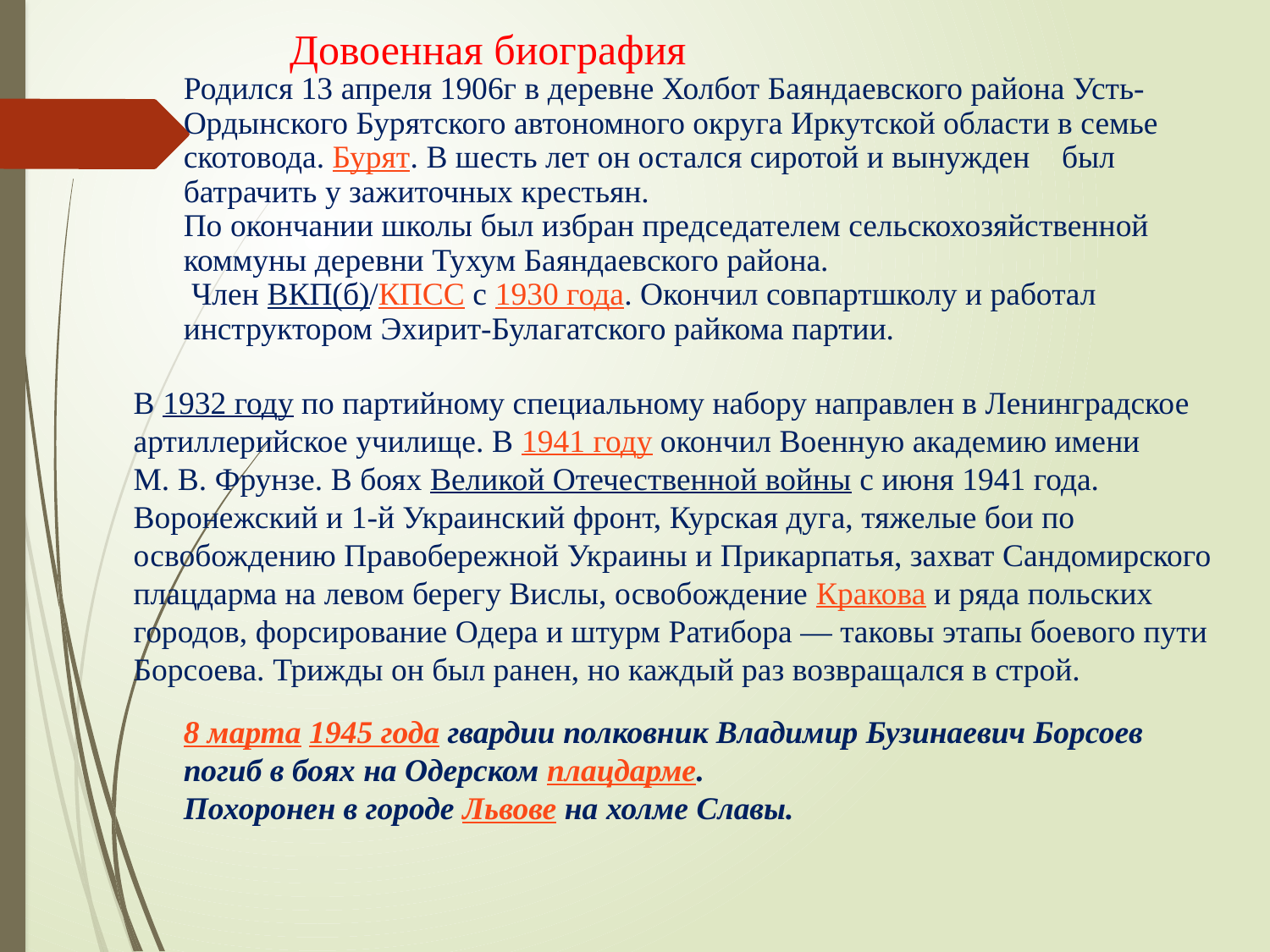

Довоенная биография
Родился 13 апреля 1906г в деревне Холбот Баяндаевского района Усть-Ордынского Бурятского автономного округа Иркутской области в семье скотовода. Бурят. В шесть лет он остался сиротой и вынужден    был батрачить у зажиточных крестьян.
По окончании школы был избран председателем сельскохозяйственной коммуны деревни Тухум Баяндаевского района.
 Член ВКП(б)/КПСС с 1930 года. Окончил совпартшколу и работал инструктором Эхирит-Булагатского райкома партии.
В 1932 году по партийному специальному набору направлен в Ленинградское артиллерийское училище. В 1941 году окончил Военную академию имени М. В. Фрунзе. В боях Великой Отечественной войны с июня 1941 года. Воронежский и 1-й Украинский фронт, Курская дуга, тяжелые бои по освобождению Правобережной Украины и Прикарпатья, захват Сандомирского плацдарма на левом берегу Вислы, освобождение Кракова и ряда польских городов, форсирование Одера и штурм Ратибора — таковы этапы боевого пути Борсоева. Трижды он был ранен, но каждый раз возвращался в строй.

8 марта 1945 года гвардии полковник Владимир Бузинаевич Борсоев погиб в боях на Одерском плацдарме.
Похоронен в городе Львове на холме Славы.